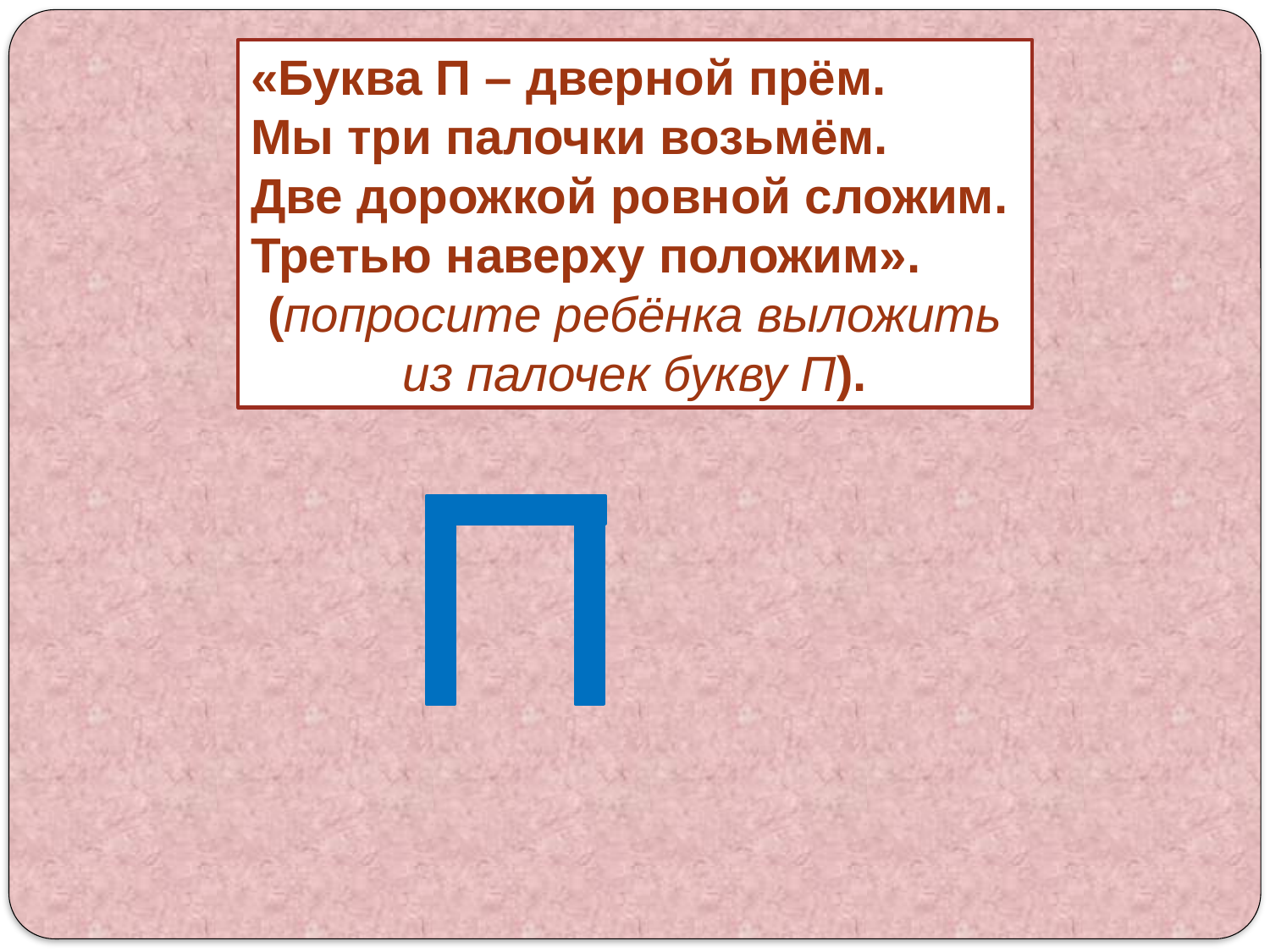

«Буква П – дверной прём.
Мы три палочки возьмём.
Две дорожкой ровной сложим.
Третью наверху положим».
(попросите ребёнка выложить из палочек букву П).